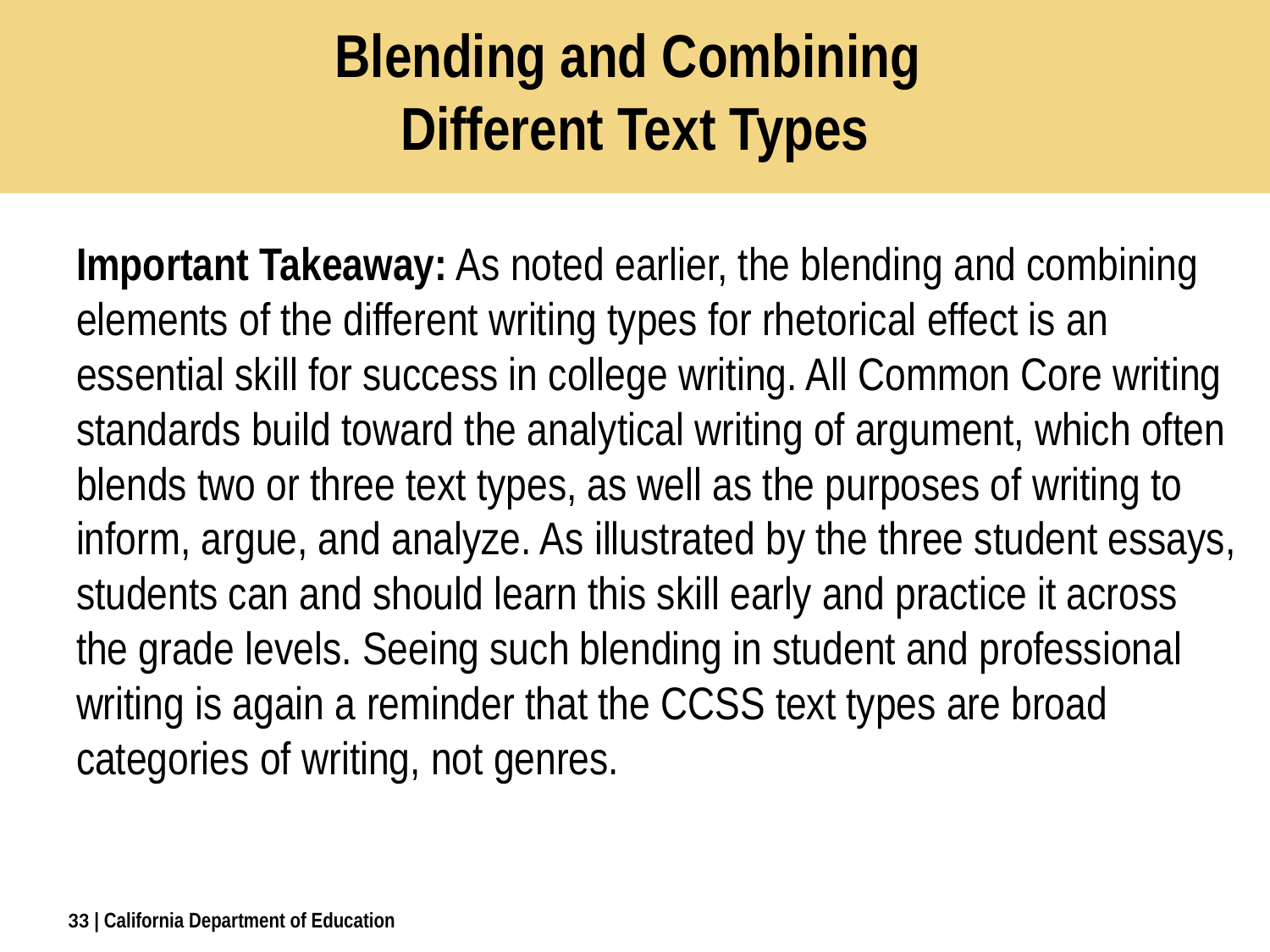

# Blending and Combining Different Text Types
Important Takeaway: As noted earlier, the blending and combining elements of the different writing types for rhetorical effect is an essential skill for success in college writing. All Common Core writing standards build toward the analytical writing of argument, which often blends two or three text types, as well as the purposes of writing to inform, argue, and analyze. As illustrated by the three student essays, students can and should learn this skill early and practice it across the grade levels. Seeing such blending in student and professional writing is again a reminder that the CCSS text types are broad categories of writing, not genres.
33
| California Department of Education